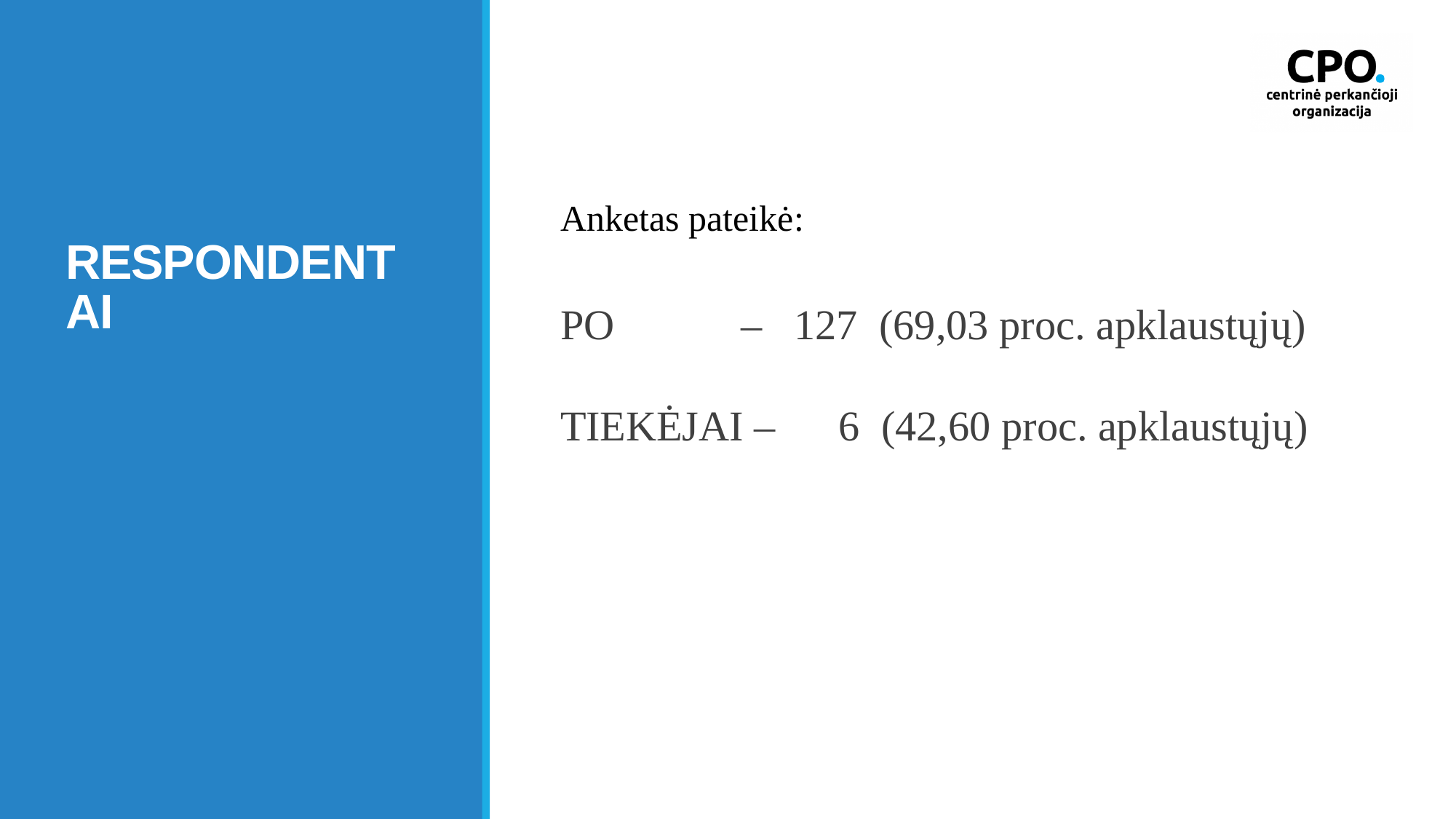

# respondentai

Anketas pateikė:

PO            –   127  (69,03 proc. apklaustųjų)
TIEKĖJAI –      6  (42,60 proc. apklaustųjų)